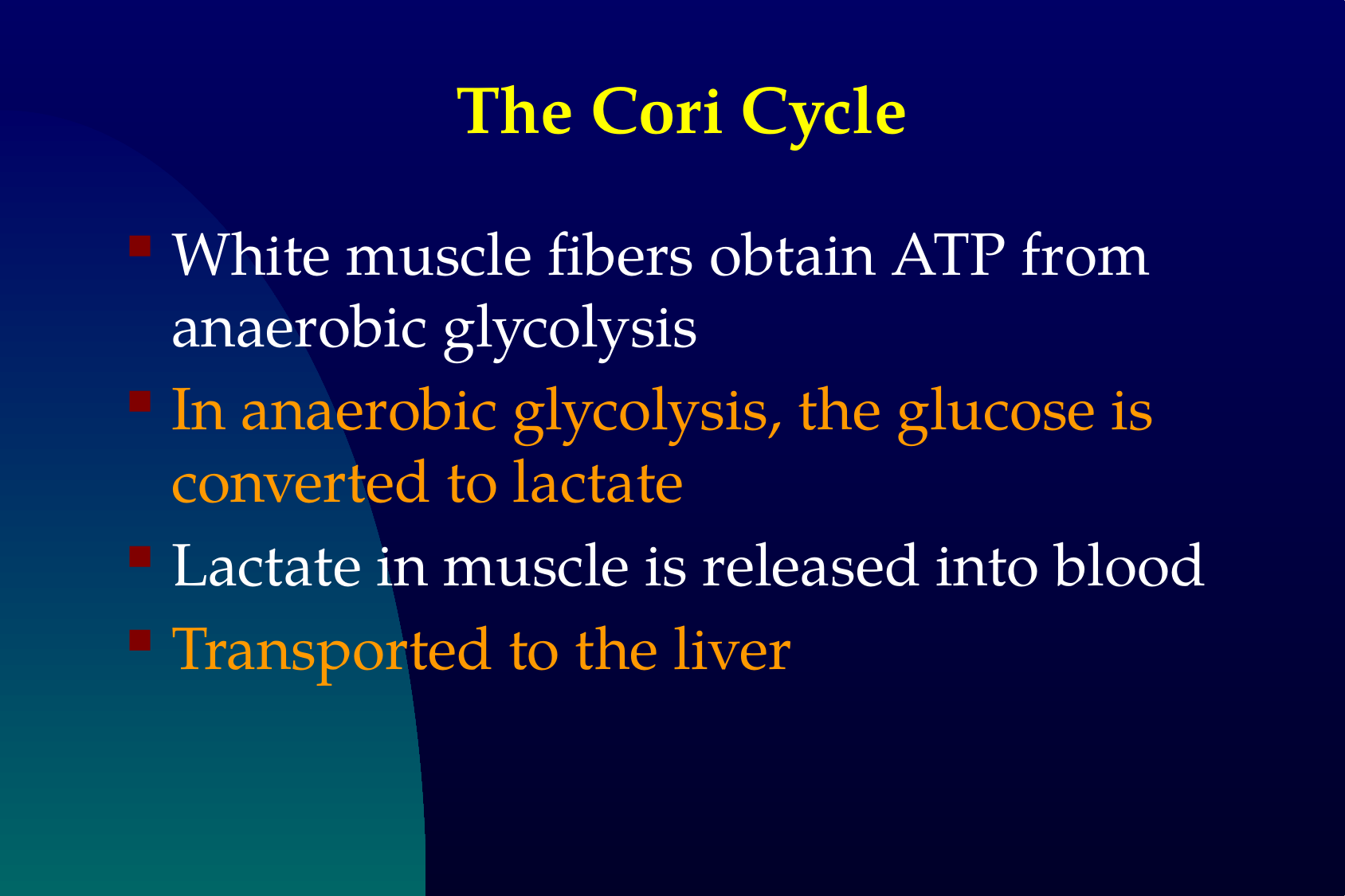

# The Cori Cycle
White muscle fibers obtain ATP from anaerobic glycolysis
In anaerobic glycolysis, the glucose is converted to lactate
Lactate in muscle is released into blood
Transported to the liver